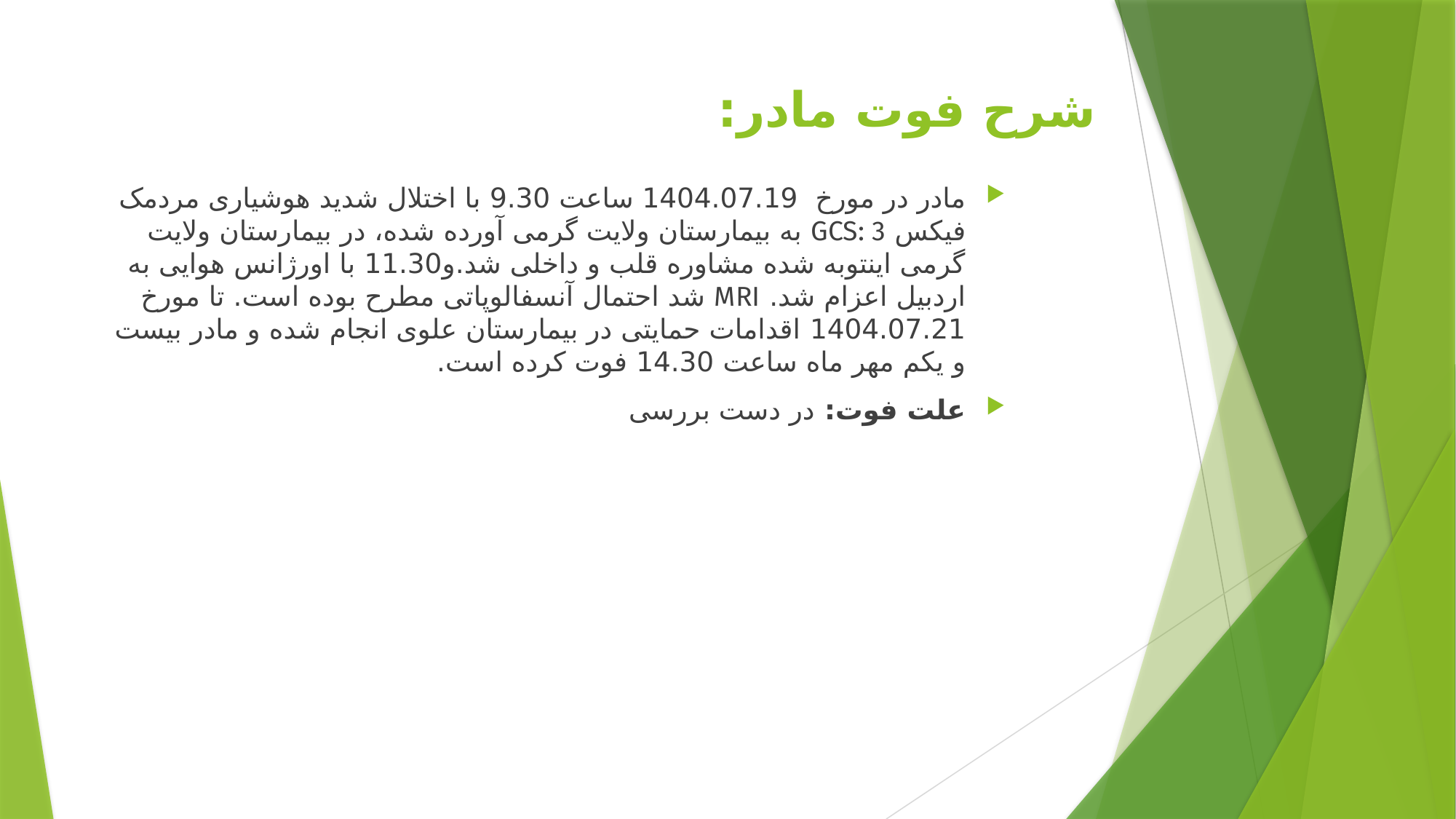

# شرح فوت مادر:
مادر در مورخ  1404.07.19 ساعت 9.30 با اختلال شدید هوشیاری مردمک فیکس GCS: 3 به بیمارستان ولایت گرمی آورده شده، در بیمارستان ولایت گرمی اینتوبه شده مشاوره قلب و داخلی شد.و11.30 با اورژانس هوایی به اردبیل اعزام شد. MRI شد احتمال آنسفالوپاتی مطرح بوده است. تا مورخ 1404.07.21 اقدامات حمایتی در بیمارستان علوی انجام شده و مادر بیست و یکم مهر ماه ساعت 14.30 فوت کرده است.
علت فوت: در دست بررسی